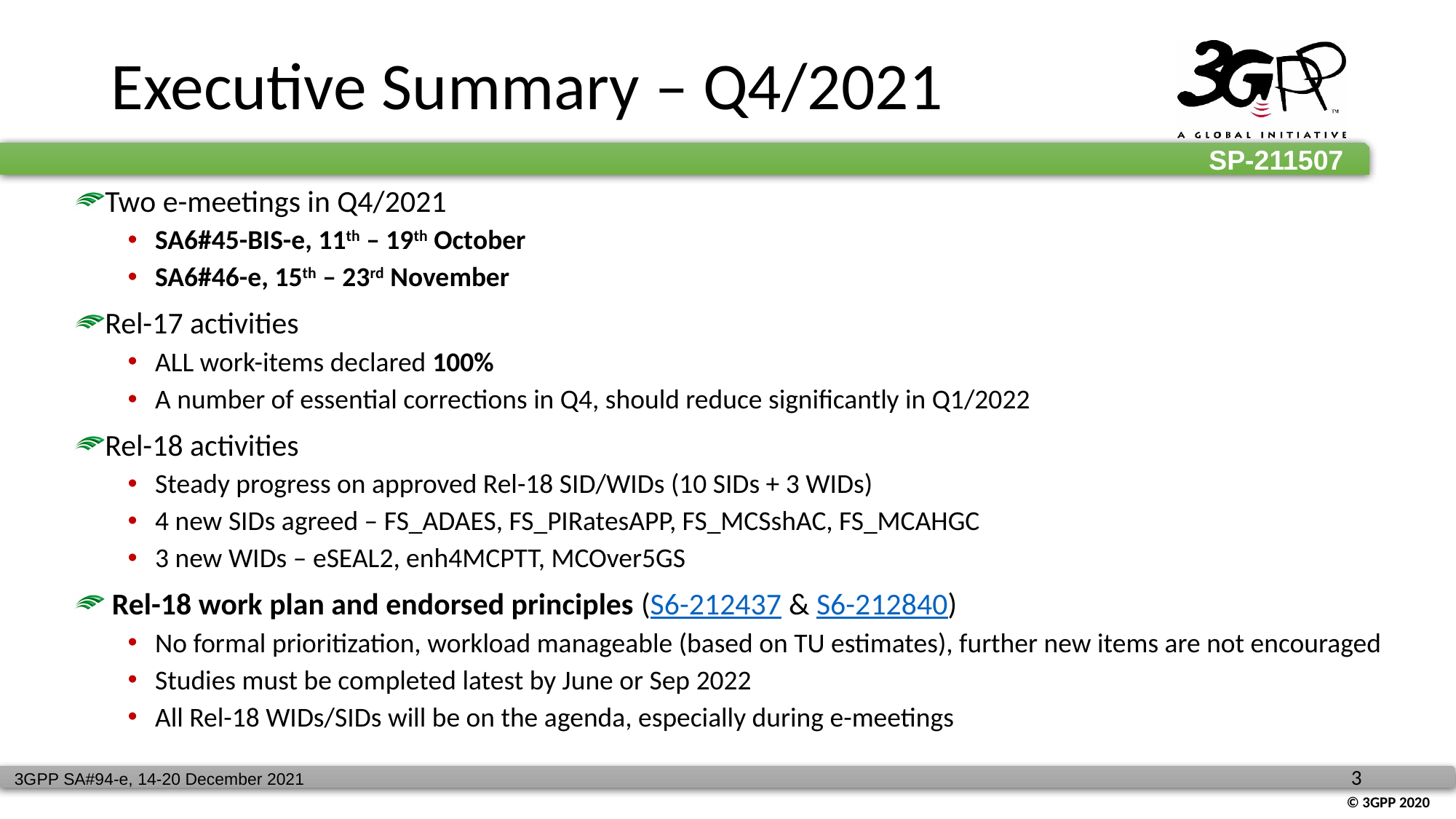

Executive Summary – Q4/2021
Two e-meetings in Q4/2021
SA6#45-BIS-e, 11th – 19th October
SA6#46-e, 15th – 23rd November
Rel-17 activities
ALL work-items declared 100%
A number of essential corrections in Q4, should reduce significantly in Q1/2022
Rel-18 activities
Steady progress on approved Rel-18 SID/WIDs (10 SIDs + 3 WIDs)
4 new SIDs agreed – FS_ADAES, FS_PIRatesAPP, FS_MCSshAC, FS_MCAHGC
3 new WIDs – eSEAL2, enh4MCPTT, MCOver5GS
 Rel-18 work plan and endorsed principles (S6-212437 & S6-212840)
No formal prioritization, workload manageable (based on TU estimates), further new items are not encouraged
Studies must be completed latest by June or Sep 2022
All Rel-18 WIDs/SIDs will be on the agenda, especially during e-meetings